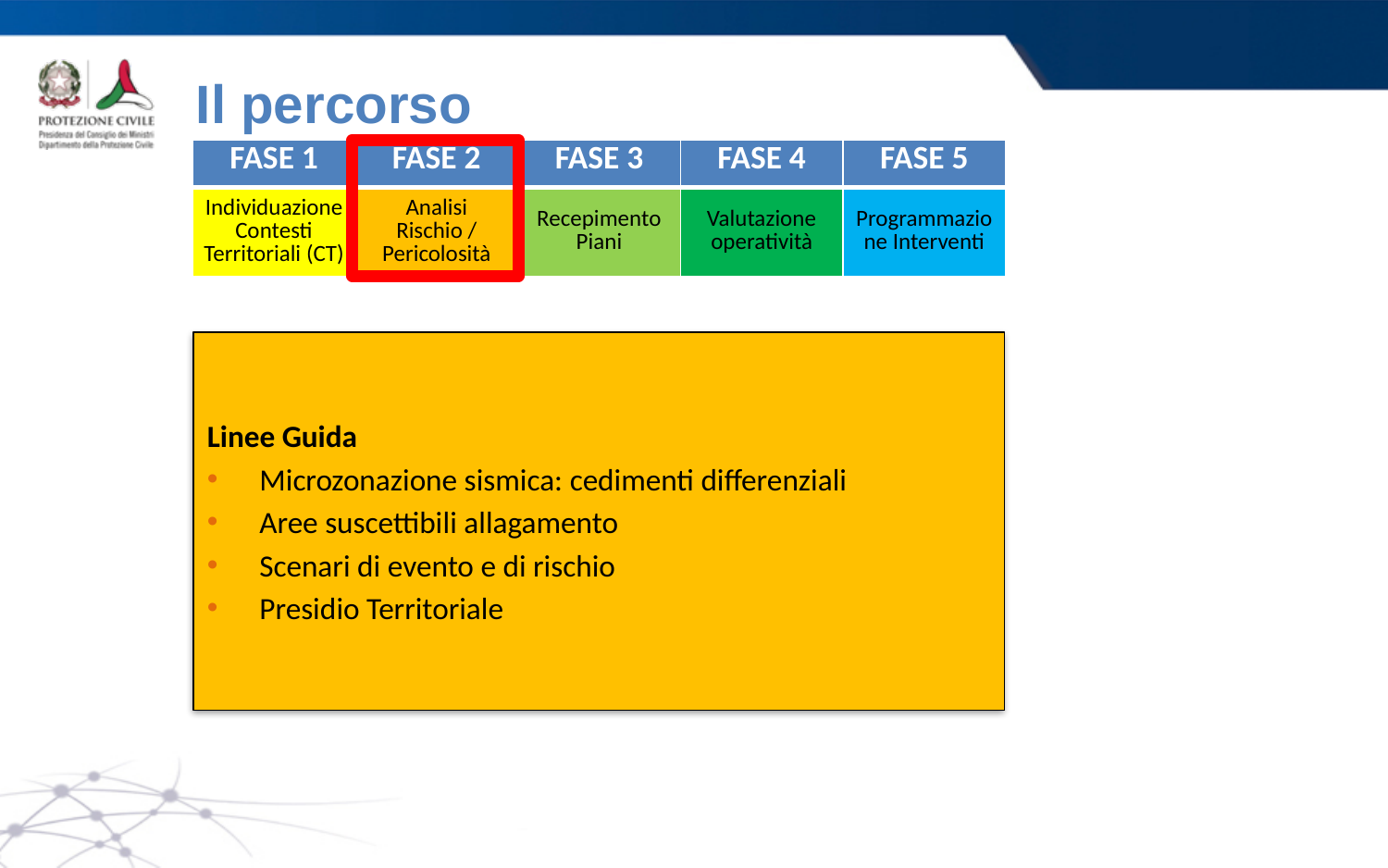

# Il percorso
| FASE 1 | FASE 2 | FASE 3 | FASE 4 | FASE 5 |
| --- | --- | --- | --- | --- |
| Individuazione Contesti Territoriali (CT) | Analisi Rischio / Pericolosità | Recepimento Piani | Valutazione operatività | Programmazione Interventi |

Linee Guida
Microzonazione sismica: cedimenti differenziali
Aree suscettibili allagamento
Scenari di evento e di rischio
Presidio Territoriale